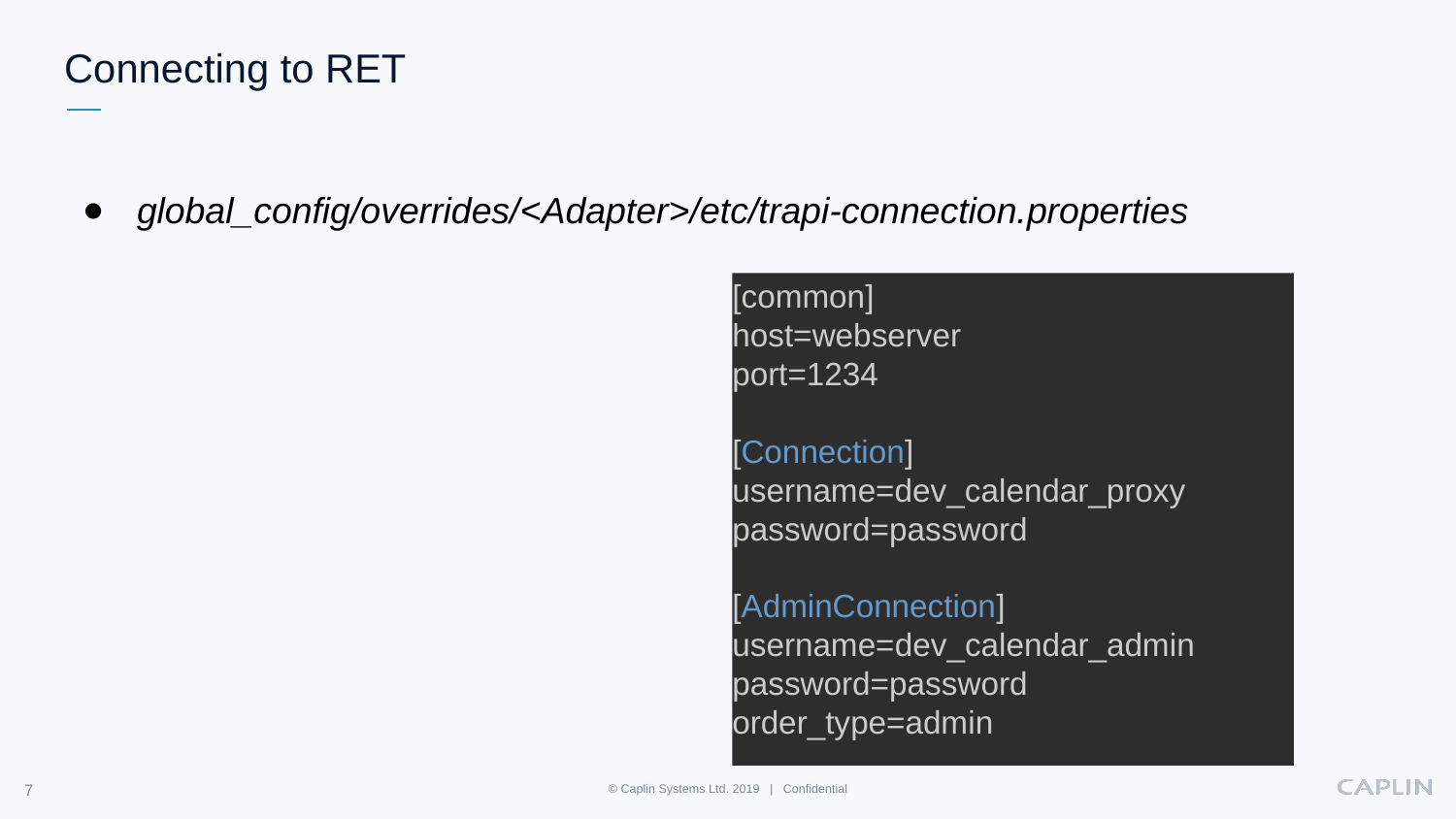

# Connecting to RET
global_config/overrides/<Adapter>/etc/trapi-connection.properties

[common]
host=webserver
port=1234

[Connection]
username=dev_calendar_proxy
password=password

[AdminConnection]
username=​dev_calendar_admin
password=password
order_type=admin